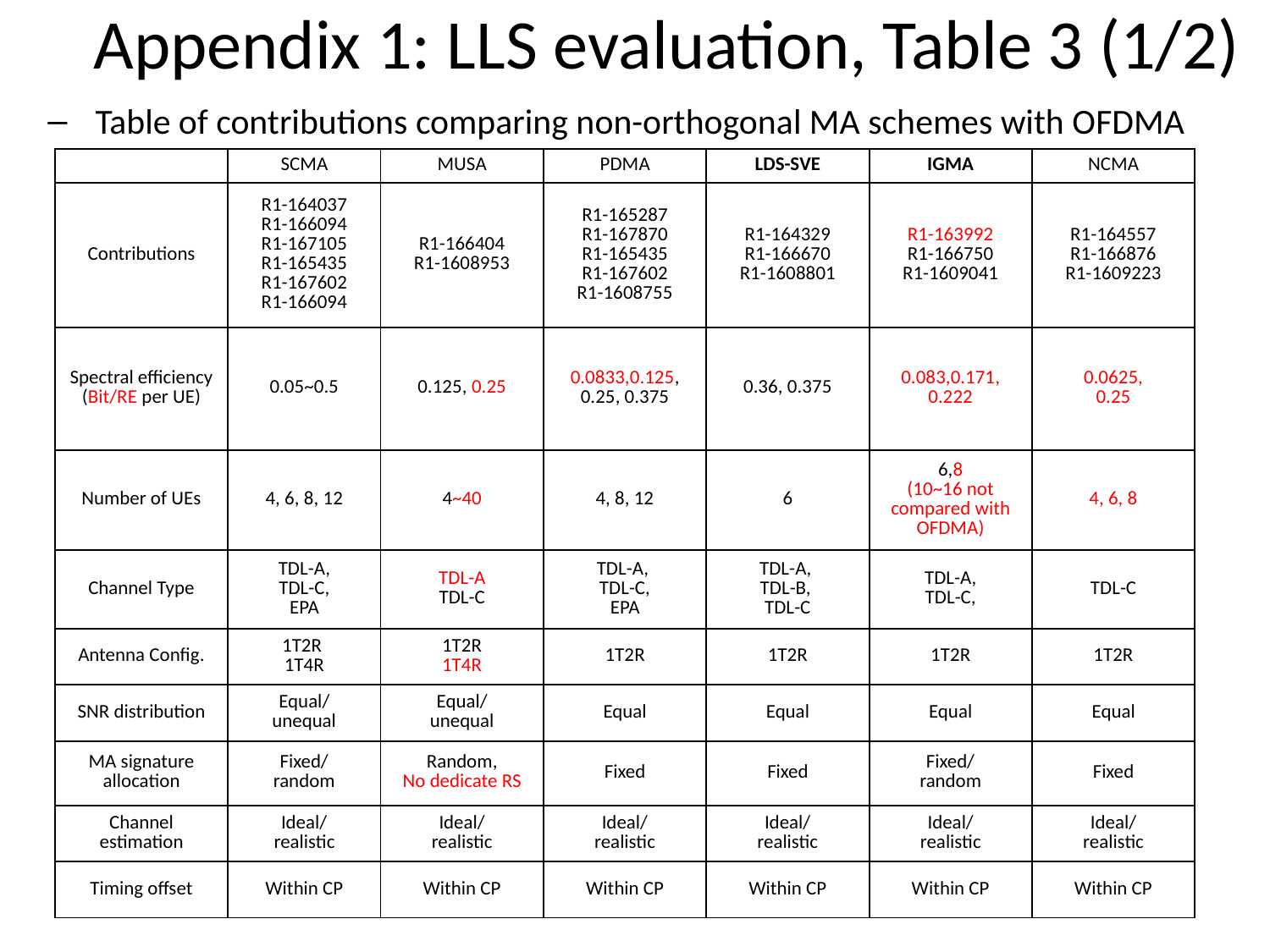

# Appendix 1: LLS evaluation, Table 3 (1/2)
Table of contributions comparing non-orthogonal MA schemes with OFDMA
|  | SCMA | MUSA | PDMA | LDS-SVE | IGMA | NCMA |
| --- | --- | --- | --- | --- | --- | --- |
| Contributions | R1-164037 R1-166094 R1-167105 R1-165435 R1-167602 R1-166094 | R1-166404 R1-1608953 | R1-165287 R1-167870 R1-165435 R1-167602 R1-1608755 | R1-164329 R1-166670 R1-1608801 | R1-163992 R1-166750 R1-1609041 | R1-164557 R1-166876 R1-1609223 |
| Spectral efficiency (Bit/RE per UE) | 0.05~0.5 | 0.125, 0.25 | 0.0833,0.125, 0.25, 0.375 | 0.36, 0.375 | 0.083,0.171, 0.222 | 0.0625, 0.25 |
| Number of UEs | 4, 6, 8, 12 | 4~40 | 4, 8, 12 | 6 | 6,8 (10~16 not compared with OFDMA) | 4, 6, 8 |
| Channel Type | TDL-A, TDL-C, EPA | TDL-A TDL-C | TDL-A, TDL-C, EPA | TDL-A, TDL-B, TDL-C | TDL-A, TDL-C, | TDL-C |
| Antenna Config. | 1T2R 1T4R | 1T2R 1T4R | 1T2R | 1T2R | 1T2R | 1T2R |
| SNR distribution | Equal/ unequal | Equal/ unequal | Equal | Equal | Equal | Equal |
| MA signature allocation | Fixed/ random | Random, No dedicate RS | Fixed | Fixed | Fixed/ random | Fixed |
| Channel estimation | Ideal/ realistic | Ideal/ realistic | Ideal/ realistic | Ideal/ realistic | Ideal/ realistic | Ideal/ realistic |
| Timing offset | Within CP | Within CP | Within CP | Within CP | Within CP | Within CP |